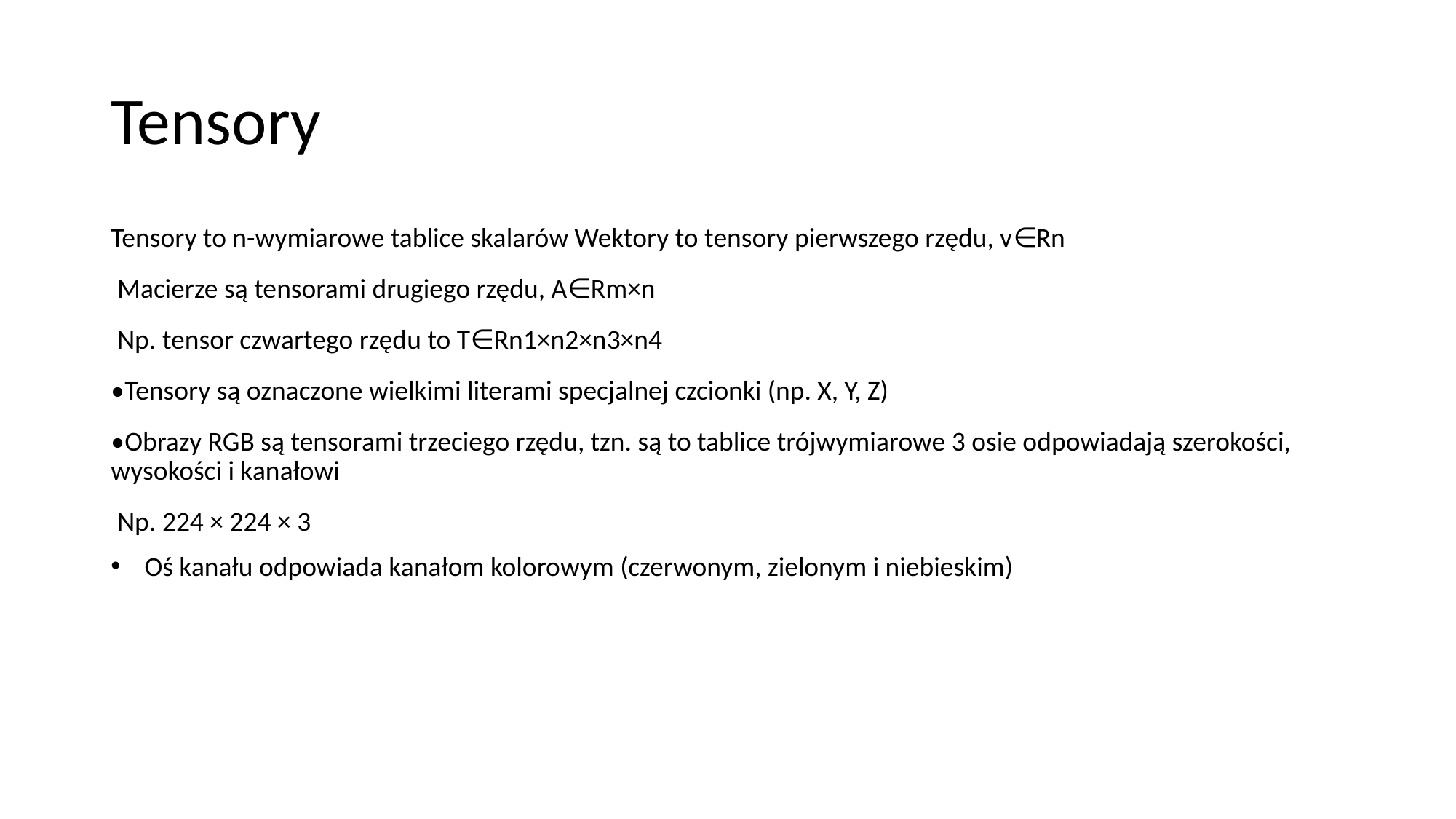

# Tensory
Tensory to n-wymiarowe tablice skalarów Wektory to tensory pierwszego rzędu, v∈Rn
 Macierze są tensorami drugiego rzędu, A∈Rm×n
 Np. tensor czwartego rzędu to T∈Rn1×n2×n3×n4
•Tensory są oznaczone wielkimi literami specjalnej czcionki (np. X, Y, Z)
•Obrazy RGB są tensorami trzeciego rzędu, tzn. są to tablice trójwymiarowe 3 osie odpowiadają szerokości, wysokości i kanałowi
 Np. 224 × 224 × 3
 Oś kanału odpowiada kanałom kolorowym (czerwonym, zielonym i niebieskim)